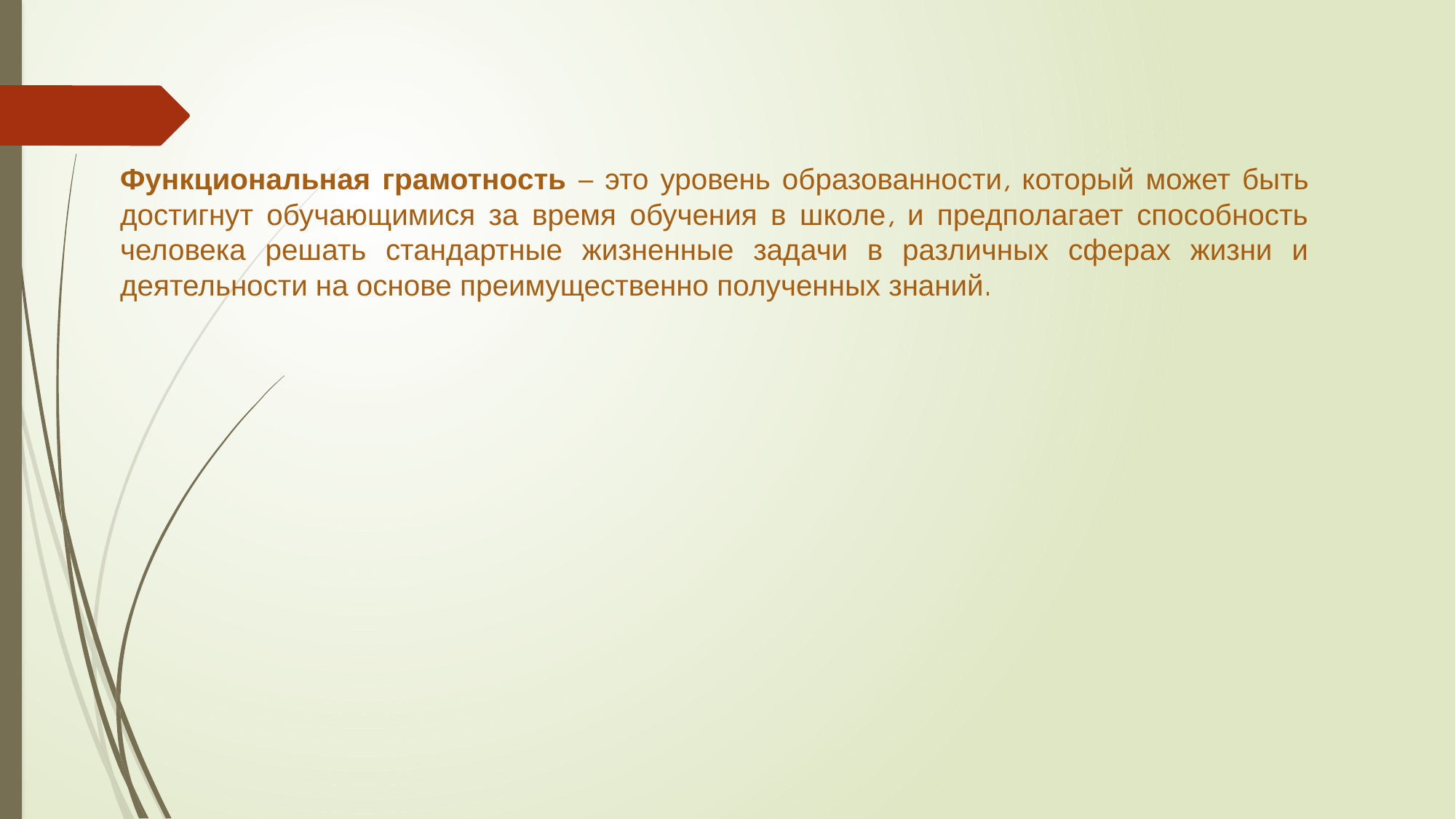

# Функциональная грамотность – это уровень образованности, который может быть достигнут обучающимися за время обучения в школе, и предполагает способность человека решать стандартные жизненные задачи в различных сферах жизни и деятельности на основе преимущественно полученных знаний.